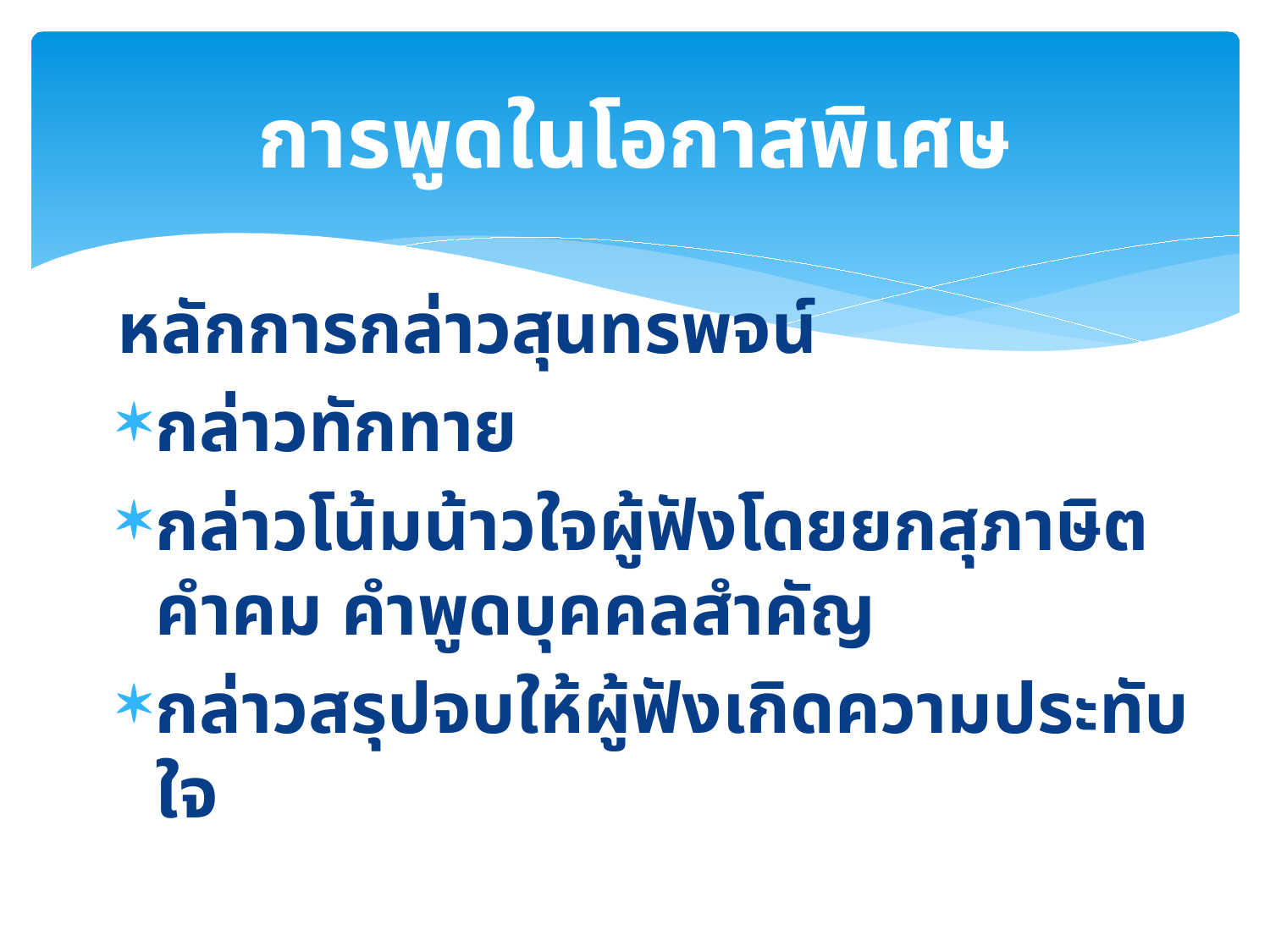

# การพูดในโอกาสพิเศษ
หลักการกล่าวสุนทรพจน์
กล่าวทักทาย
กล่าวโน้มน้าวใจผู้ฟังโดยยกสุภาษิต คำคม คำพูดบุคคลสำคัญ
กล่าวสรุปจบให้ผู้ฟังเกิดความประทับใจ